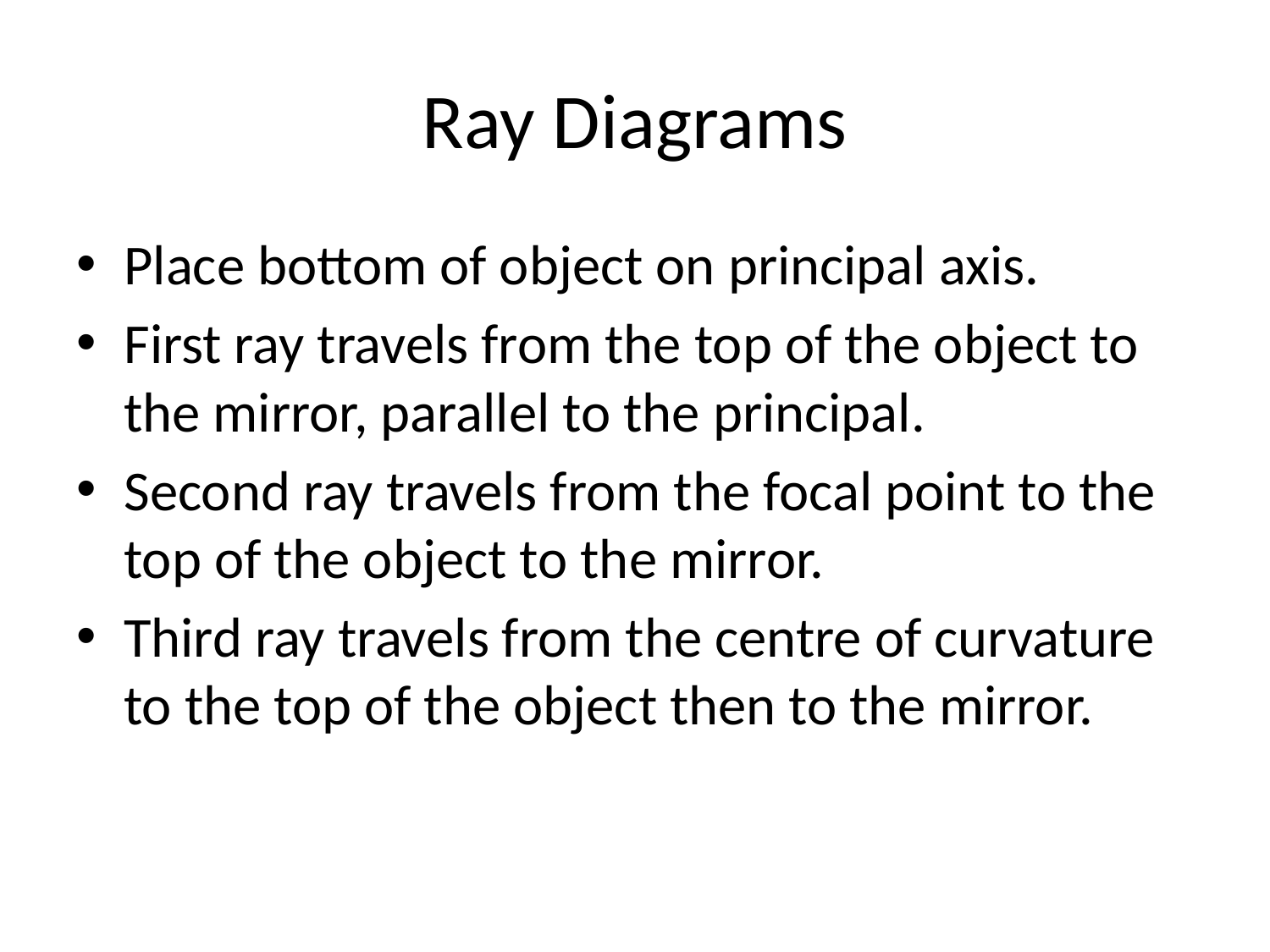

# Ray Diagrams
Place bottom of object on principal axis.
First ray travels from the top of the object to the mirror, parallel to the principal.
Second ray travels from the focal point to the top of the object to the mirror.
Third ray travels from the centre of curvature to the top of the object then to the mirror.